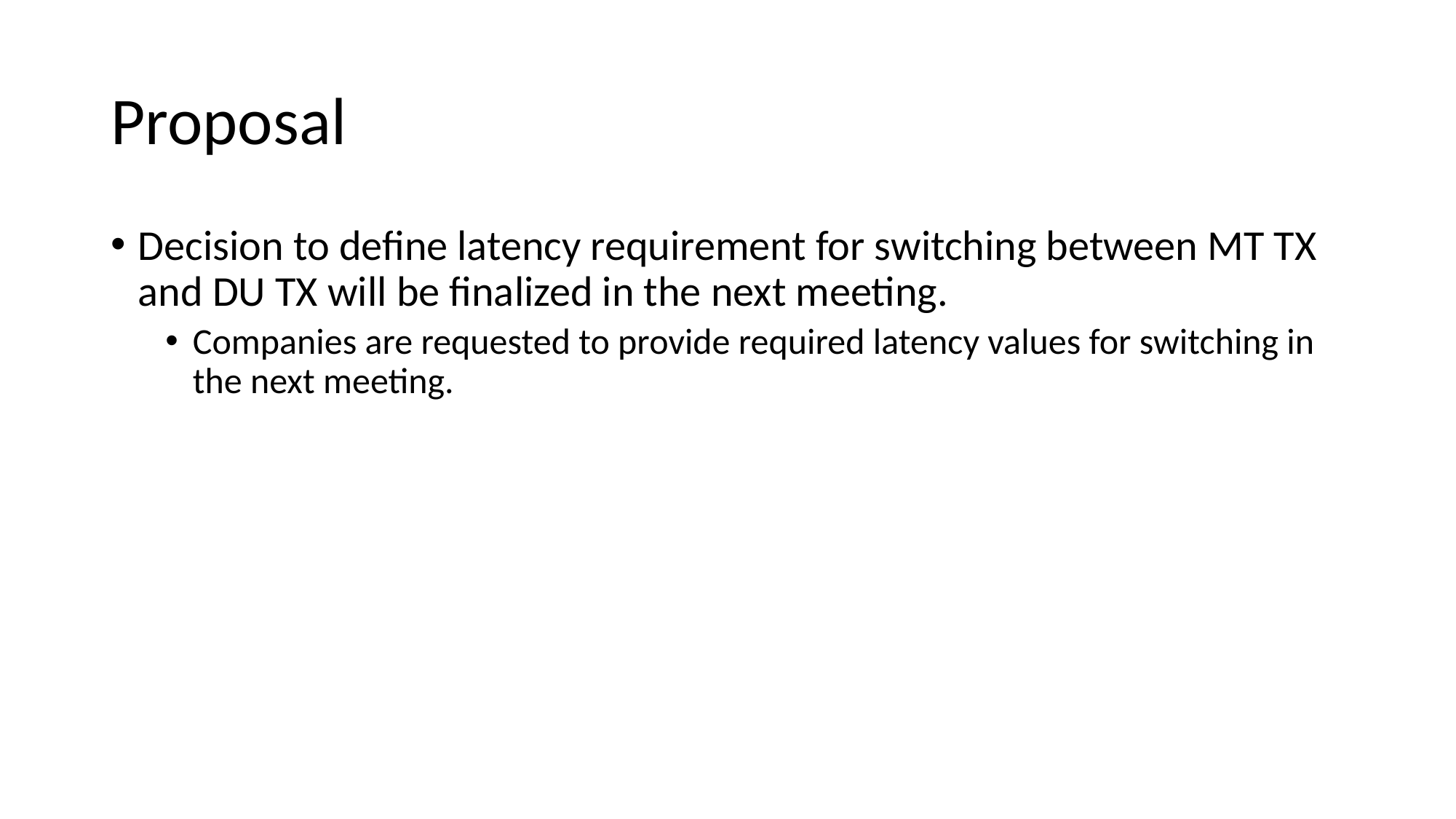

# Proposal
Decision to define latency requirement for switching between MT TX and DU TX will be finalized in the next meeting.
Companies are requested to provide required latency values for switching in the next meeting.